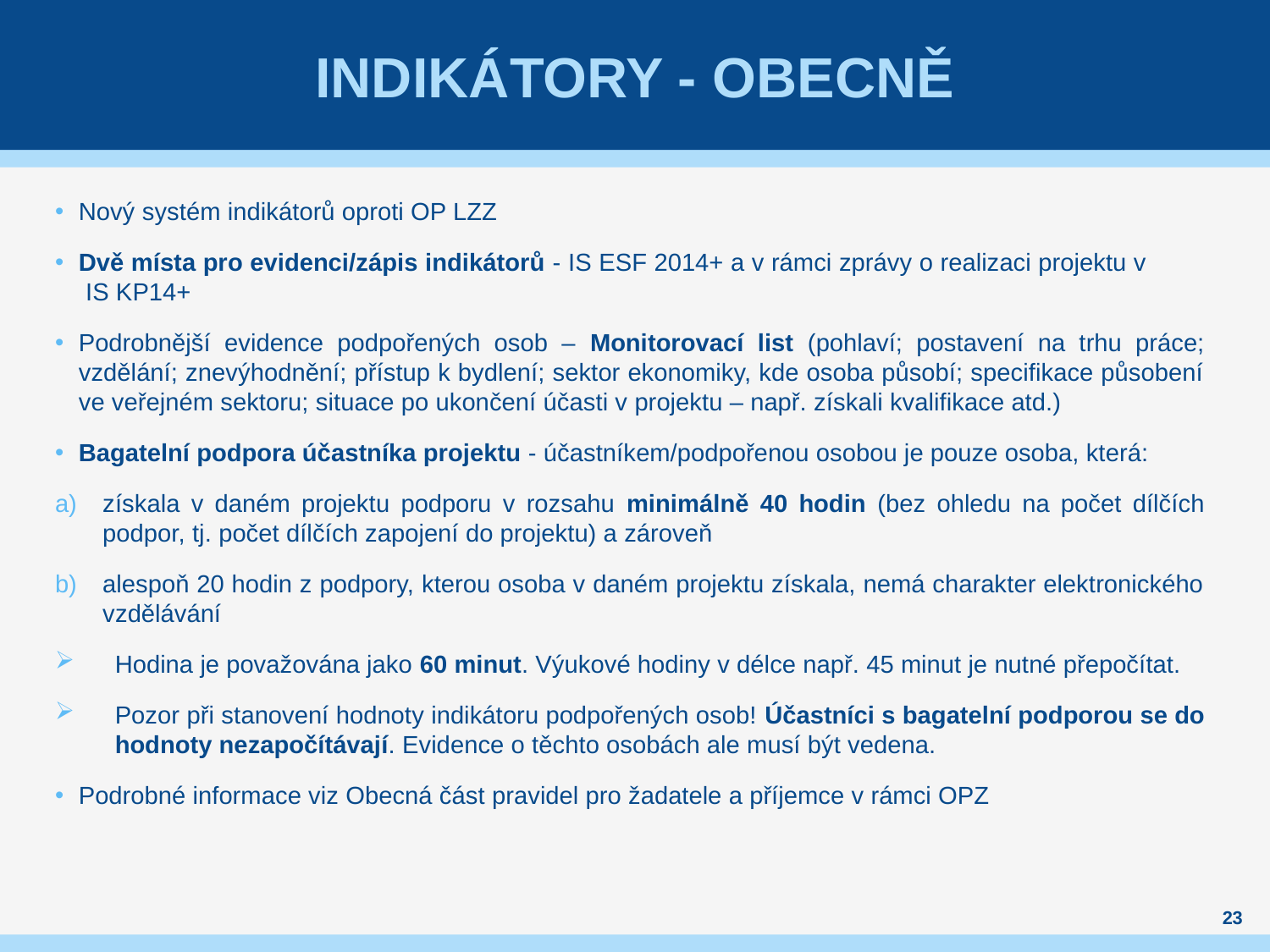

# Indikátory - obecně
Nový systém indikátorů oproti OP LZZ
Dvě místa pro evidenci/zápis indikátorů - IS ESF 2014+ a v rámci zprávy o realizaci projektu v          IS KP14+
Podrobnější evidence podpořených osob – Monitorovací list (pohlaví; postavení na trhu práce; vzdělání; znevýhodnění; přístup k bydlení; sektor ekonomiky, kde osoba působí; specifikace působení ve veřejném sektoru; situace po ukončení účasti v projektu – např. získali kvalifikace atd.)
Bagatelní podpora účastníka projektu - účastníkem/podpořenou osobou je pouze osoba, která:
získala v daném projektu podporu v rozsahu minimálně 40 hodin (bez ohledu na počet dílčích podpor, tj. počet dílčích zapojení do projektu) a zároveň
alespoň 20 hodin z podpory, kterou osoba v daném projektu získala, nemá charakter elektronického vzdělávání
Hodina je považována jako 60 minut. Výukové hodiny v délce např. 45 minut je nutné přepočítat.
Pozor při stanovení hodnoty indikátoru podpořených osob! Účastníci s bagatelní podporou se do hodnoty nezapočítávají. Evidence o těchto osobách ale musí být vedena.
Podrobné informace viz Obecná část pravidel pro žadatele a příjemce v rámci OPZ
23